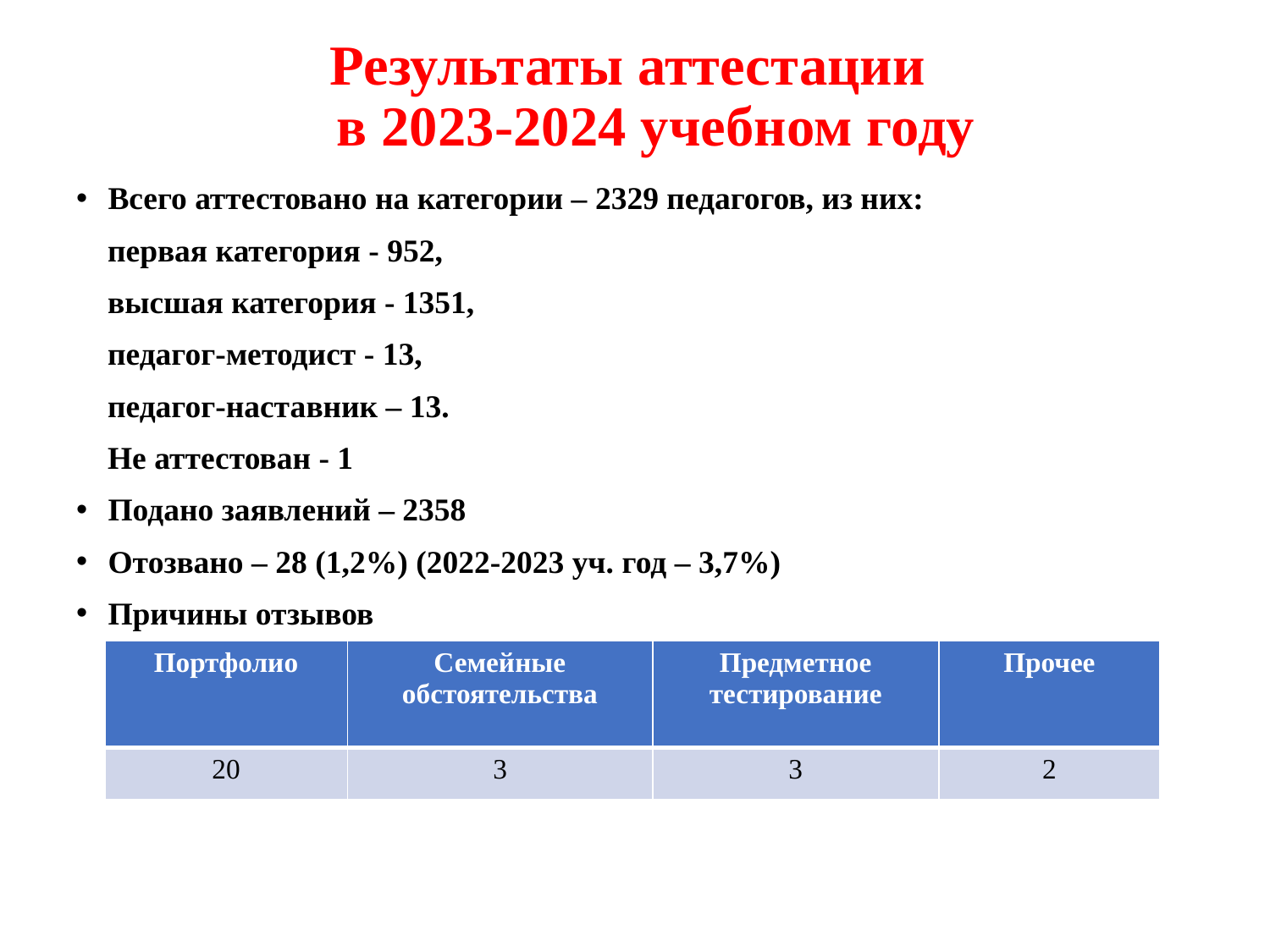

# Результаты аттестации в 2023-2024 учебном году
Всего аттестовано на категории – 2329 педагогов, из них:
  первая категория - 952,
  высшая категория - 1351,
  педагог-методист - 13,
  педагог-наставник – 13.
  Не аттестован - 1
Подано заявлений – 2358
Отозвано – 28 (1,2%) (2022-2023 уч. год – 3,7%)
Причины отзывов

| Портфолио | Семейные обстоятельства | Предметное тестирование | Прочее |
| --- | --- | --- | --- |
| 20 | 3 | 3 | 2 |